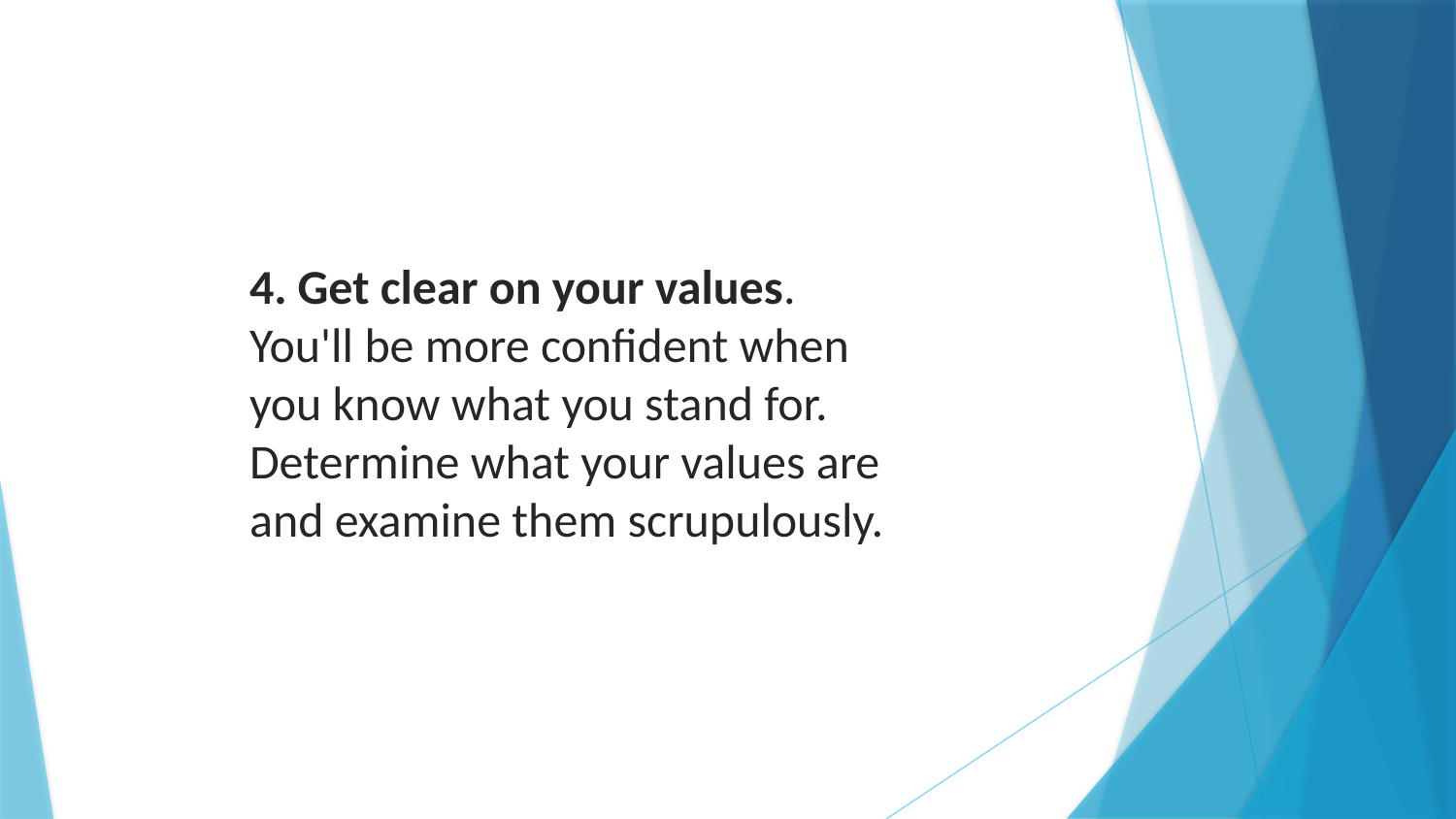

4. Get clear on your values. You'll be more confident when you know what you stand for. Determine what your values are and examine them scrupulously.